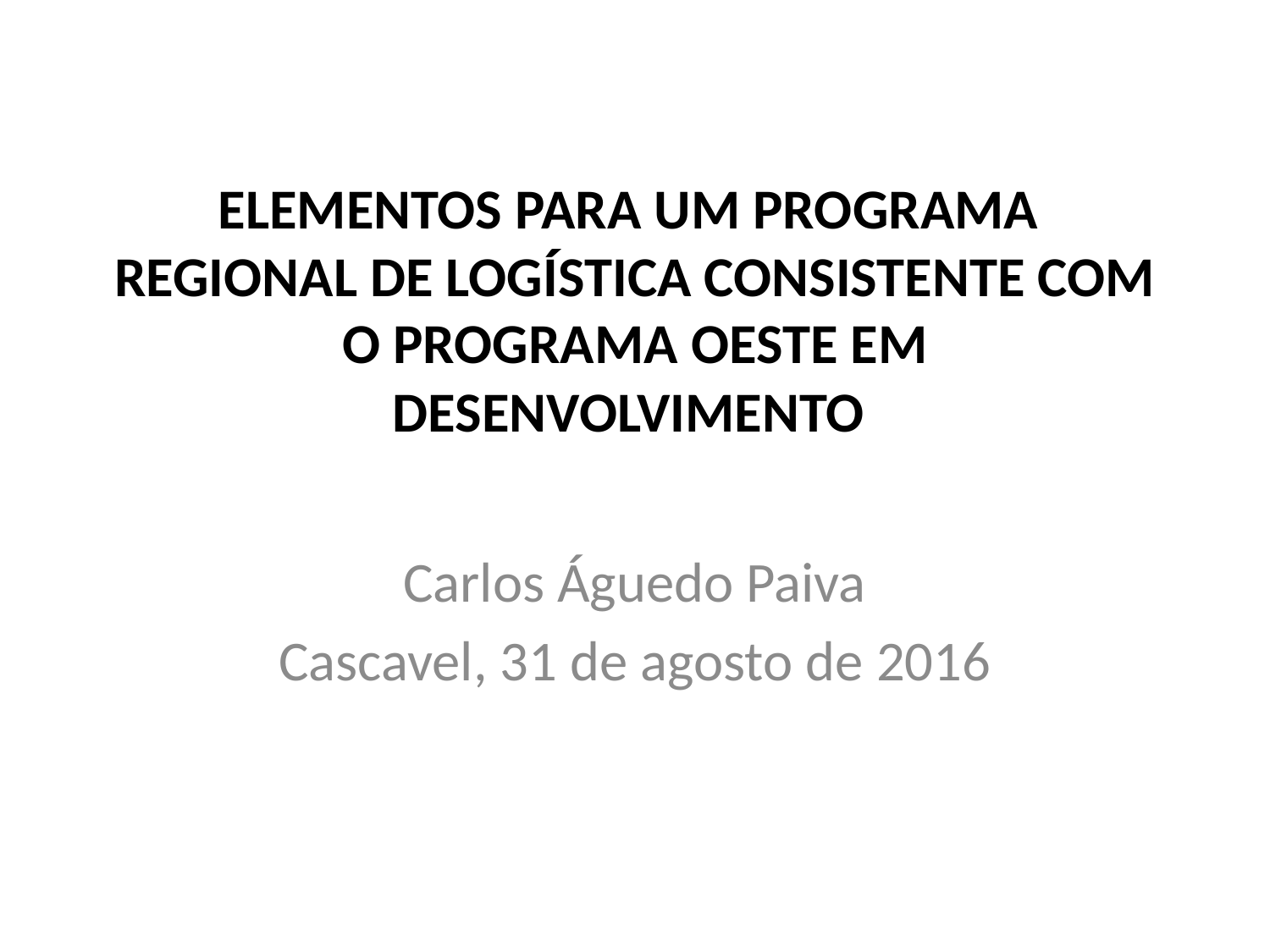

# ELEMENTOS PARA UM PROGRAMA REGIONAL DE LOGÍSTICA CONSISTENTE COM O PROGRAMA OESTE EM DESENVOLVIMENTO
Carlos Águedo Paiva
Cascavel, 31 de agosto de 2016